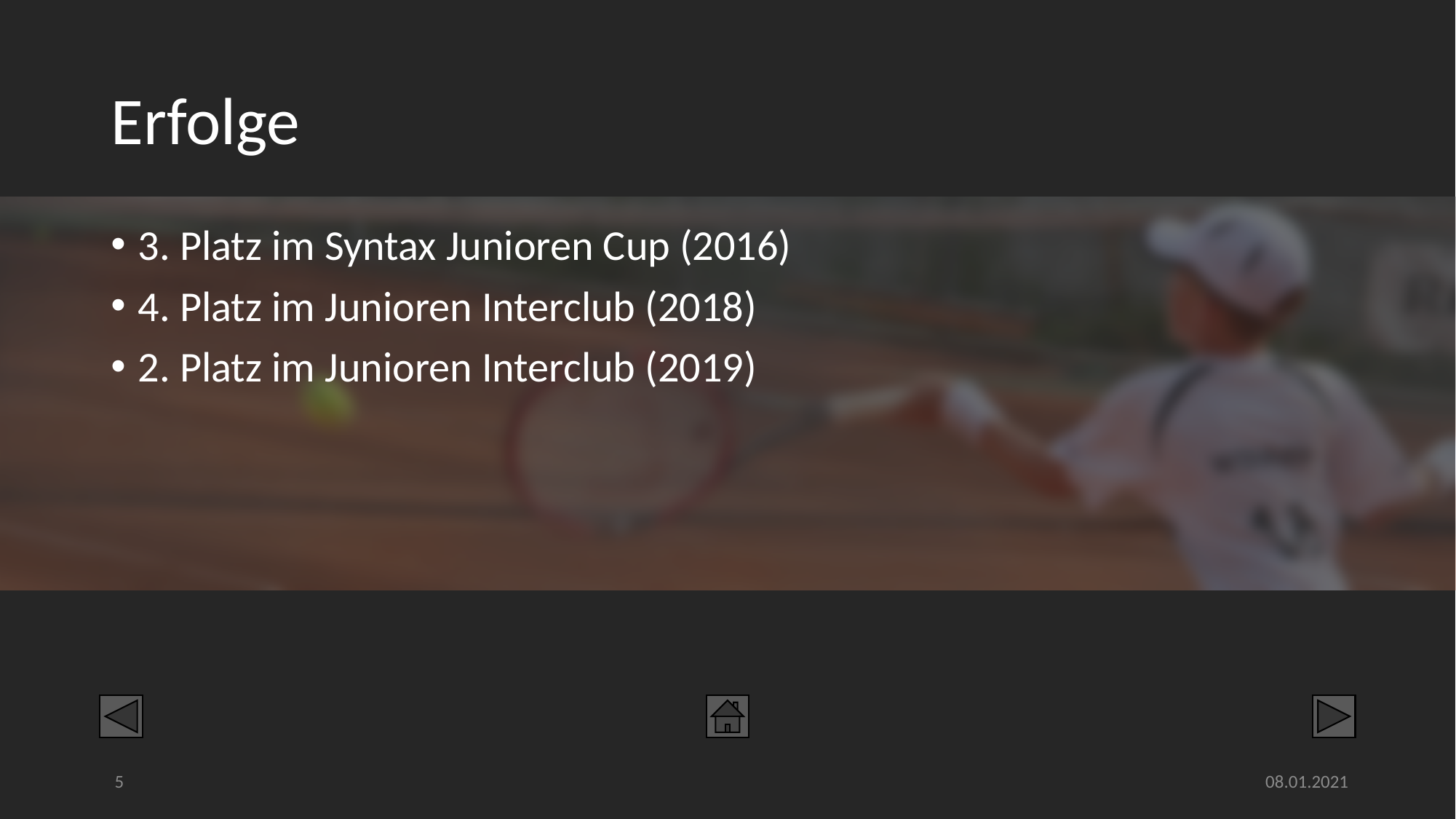

# Erfolge
3. Platz im Syntax Junioren Cup (2016)
4. Platz im Junioren Interclub (2018)
2. Platz im Junioren Interclub (2019)
5
08.01.2021